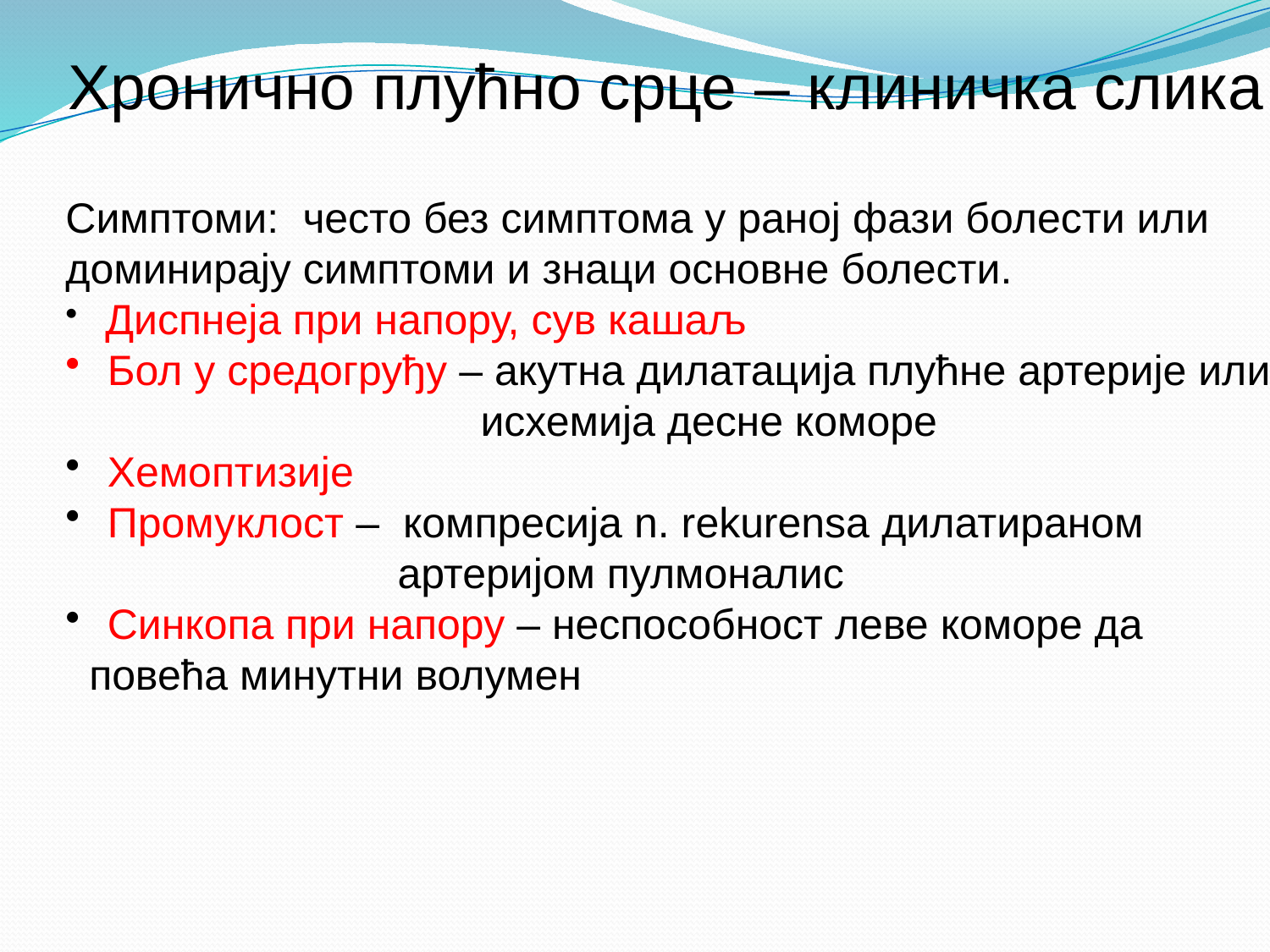

Хронично плућно срце – клиничка слика
Симптоми:  често без симптома у раној фази болести или
доминирају симптоми и знаци основне болести.
 Диспнеја при напору, сув кашаљ
 Бол у средогруђу – акутна дилатација плућне артерије или
                                   исхемија десне коморе
 Хемоптизије
 Промуклост –  компресија n. rekurensa дилатираном
                            артеријом пулмоналис
 Синкопа при напору – неспособност леве коморе да
  повећа минутни волумен